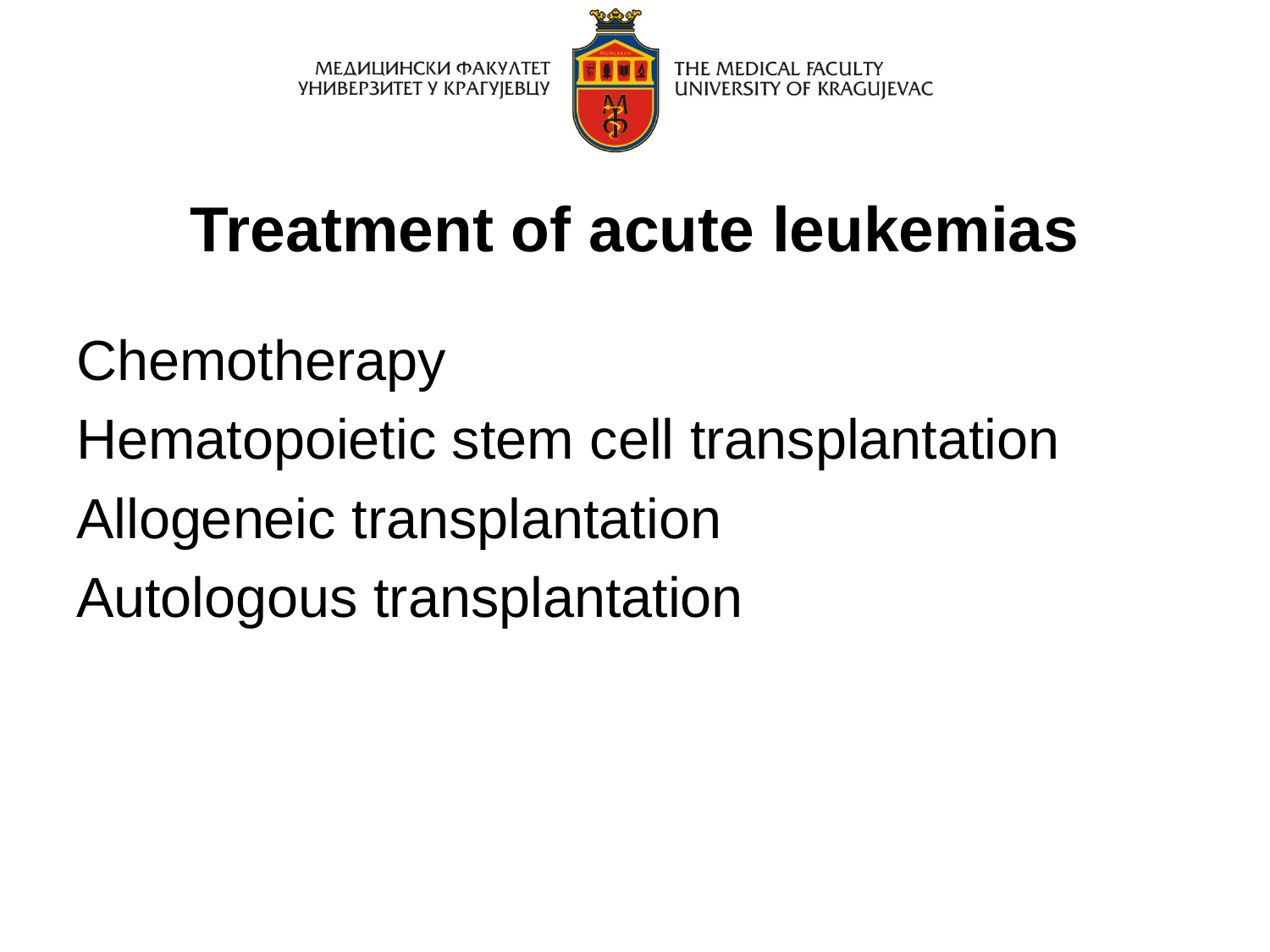

# Treatment of acute leukemias
Chemotherapy
Hematopoietic stem cell transplantation
Allogeneic transplantation
Autologous transplantation